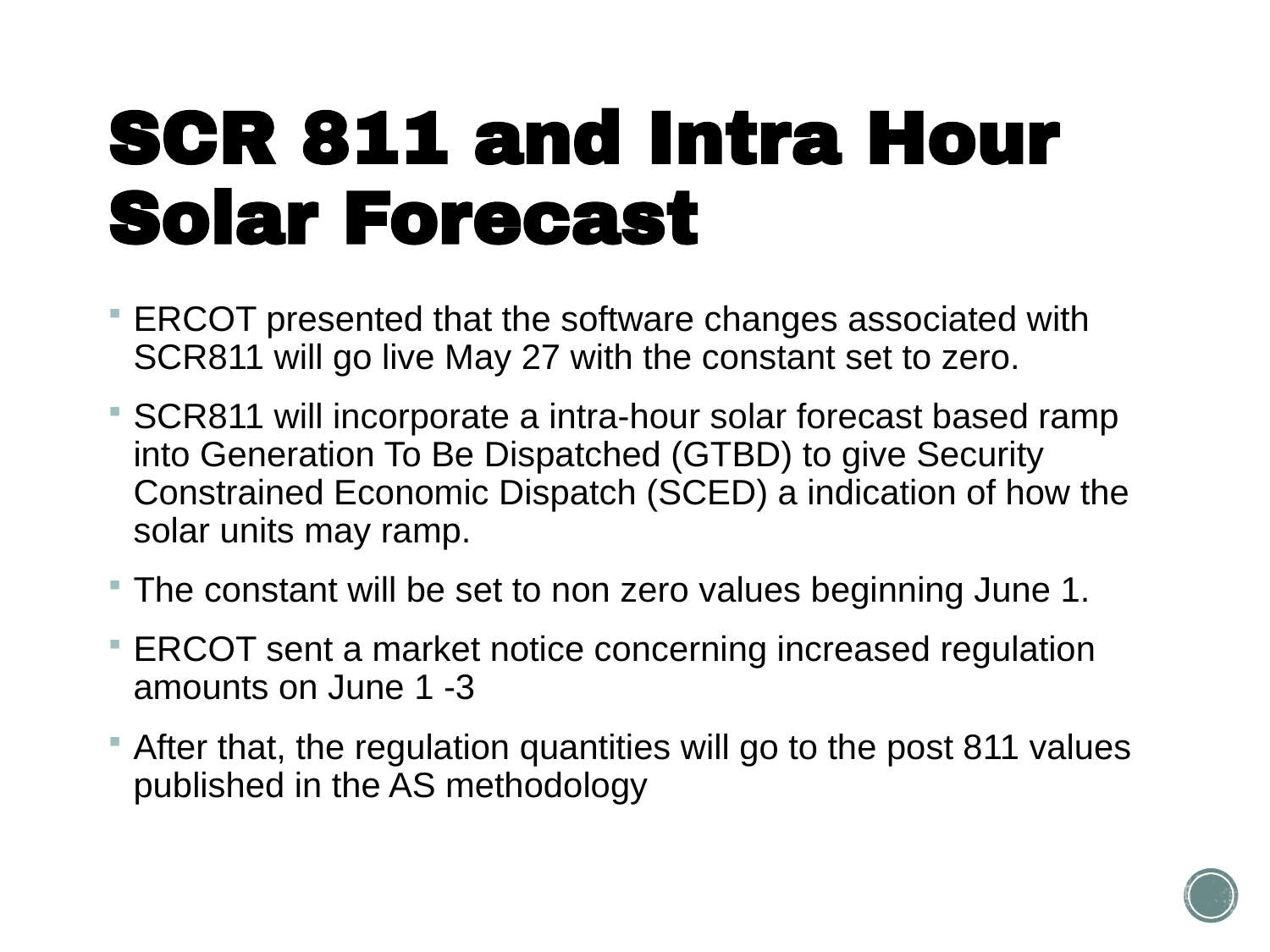

# SCR 811 and Intra Hour Solar Forecast
ERCOT presented that the software changes associated with SCR811 will go live May 27 with the constant set to zero.
SCR811 will incorporate a intra-hour solar forecast based ramp into Generation To Be Dispatched (GTBD) to give Security Constrained Economic Dispatch (SCED) a indication of how the solar units may ramp.
The constant will be set to non zero values beginning June 1.
ERCOT sent a market notice concerning increased regulation amounts on June 1 -3
After that, the regulation quantities will go to the post 811 values published in the AS methodology